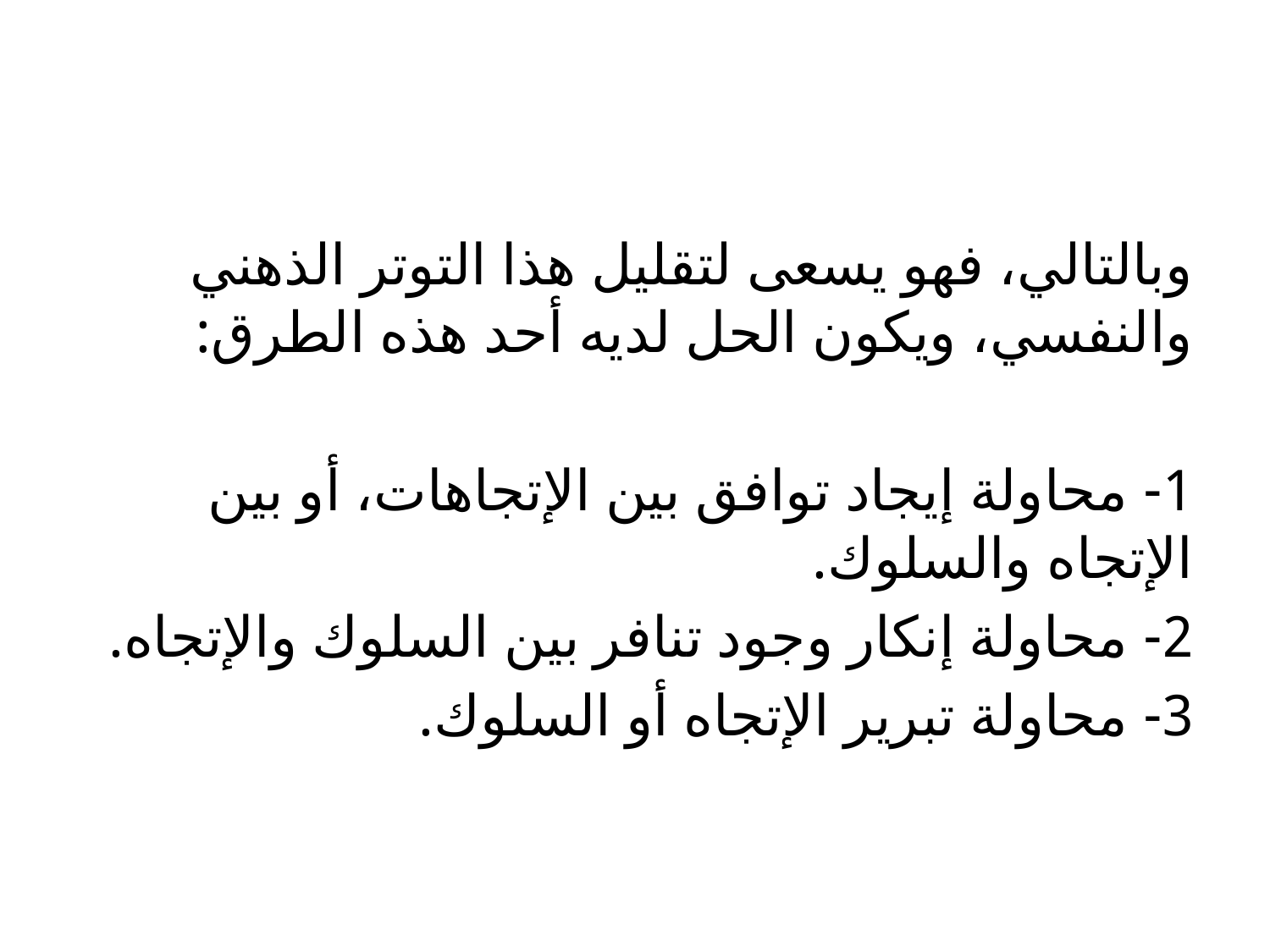

#
وبالتالي، فهو يسعى لتقليل هذا التوتر الذهني والنفسي، ويكون الحل لديه أحد هذه الطرق:

1- محاولة إيجاد توافق بين الإتجاهات، أو بين الإتجاه والسلوك.
2- محاولة إنكار وجود تنافر بين السلوك والإتجاه.
3- محاولة تبرير الإتجاه أو السلوك.